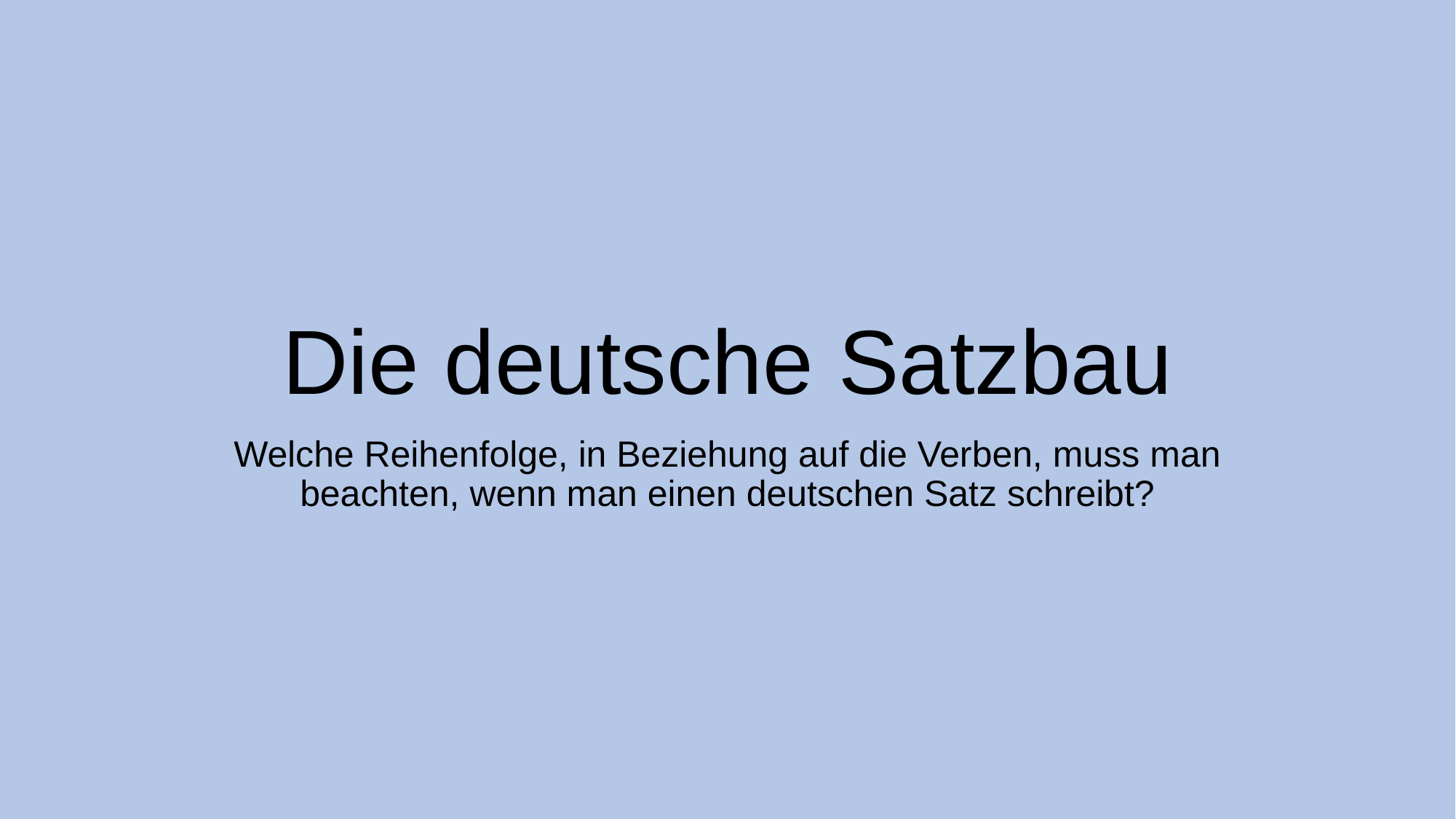

# Die deutsche Satzbau
Welche Reihenfolge, in Beziehung auf die Verben, muss man beachten, wenn man einen deutschen Satz schreibt?